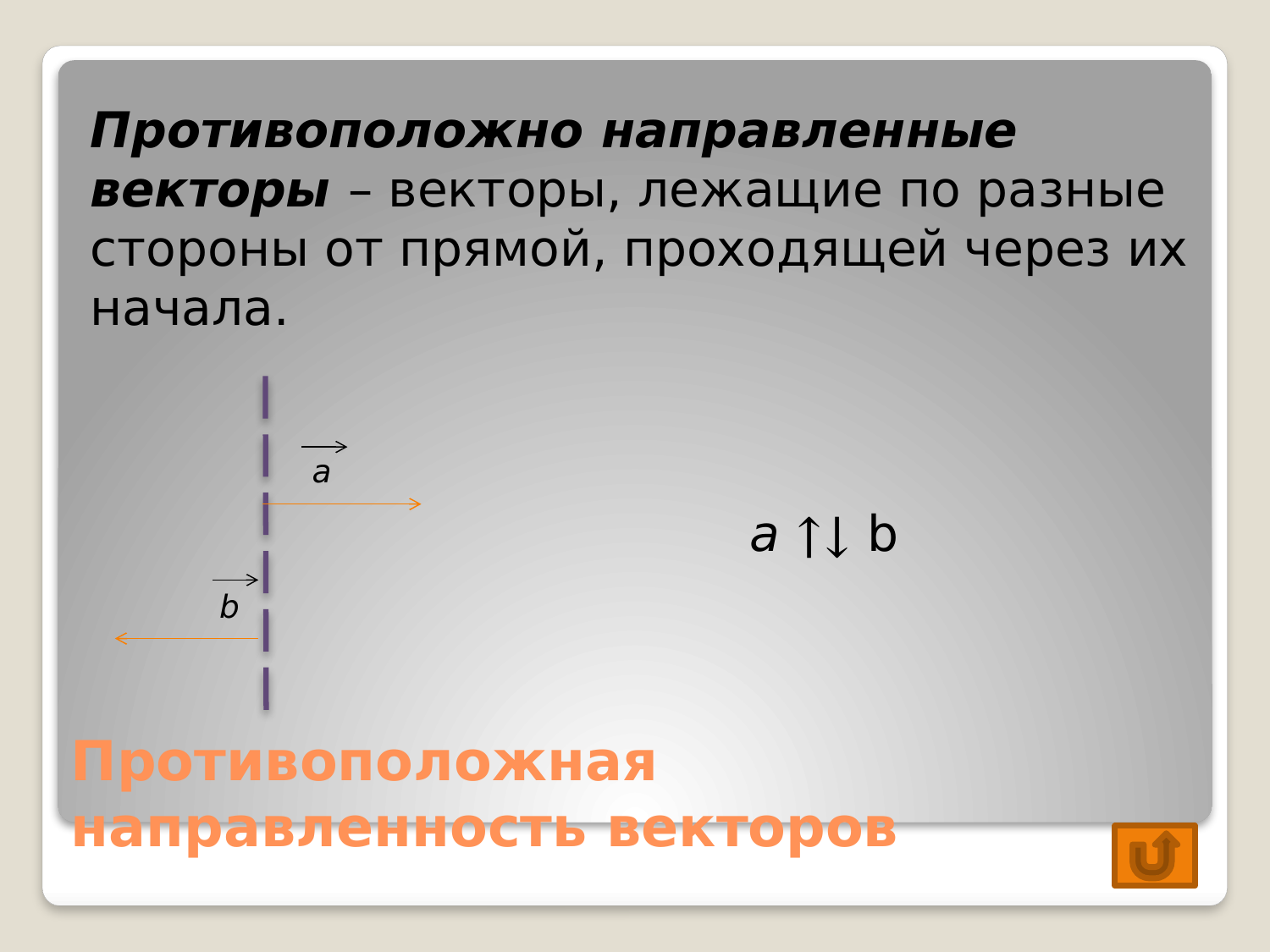

Противоположно направленные векторы – векторы, лежащие по разные стороны от прямой, проходящей через их начала.

а
a ↑↓ b
b
# Противоположная направленность векторов